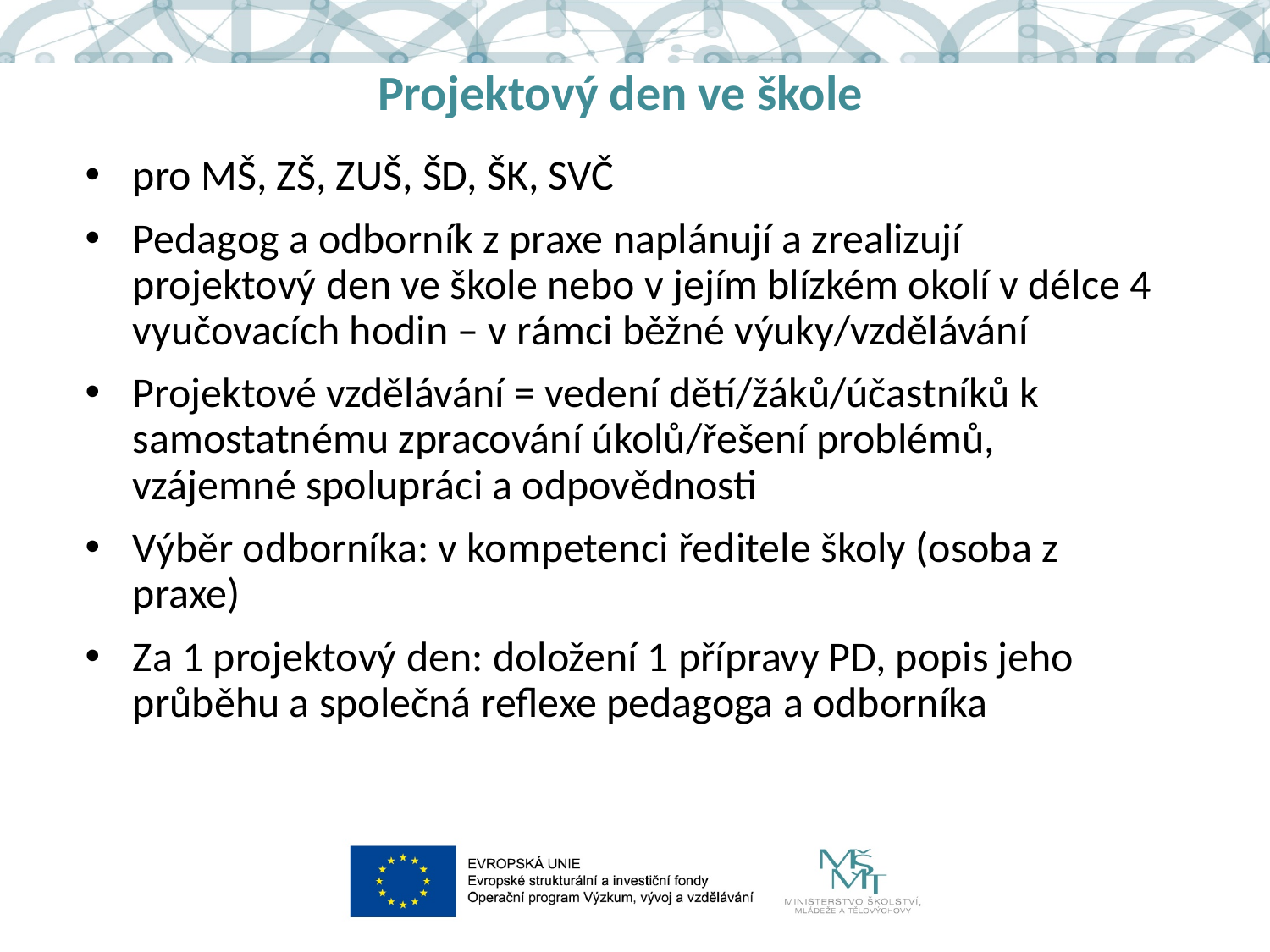

# Projektový den ve škole
pro MŠ, ZŠ, ZUŠ, ŠD, ŠK, SVČ
Pedagog a odborník z praxe naplánují a zrealizují projektový den ve škole nebo v jejím blízkém okolí v délce 4 vyučovacích hodin – v rámci běžné výuky/vzdělávání
Projektové vzdělávání = vedení dětí/žáků/účastníků k samostatnému zpracování úkolů/řešení problémů, vzájemné spolupráci a odpovědnosti
Výběr odborníka: v kompetenci ředitele školy (osoba z praxe)
Za 1 projektový den: doložení 1 přípravy PD, popis jeho průběhu a společná reflexe pedagoga a odborníka